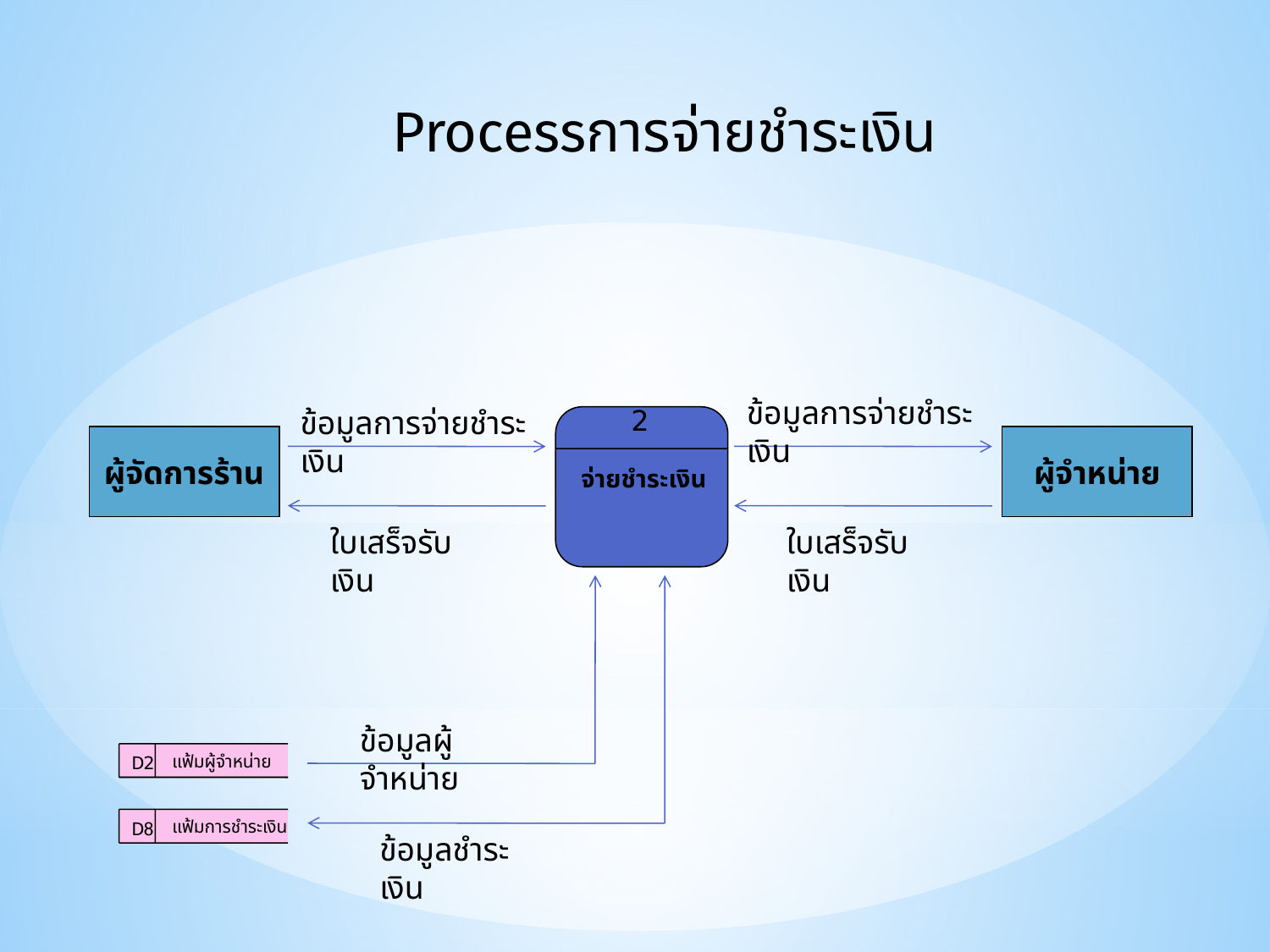

Processการจ่ายชำระเงิน
ข้อมูลการจ่ายชำระเงิน
ข้อมูลการจ่ายชำระเงิน
2

จ่ายชำระเงิน
ผู้จัดการร้าน
ผู้จำหน่าย
ใบเสร็จรับเงิน
ใบเสร็จรับเงิน
ข้อมูลผู้จำหน่าย

แฟ้มผู้จำหน่าย
D2

แฟ้มการชำระเงิน
D8
ข้อมูลชำระเงิน